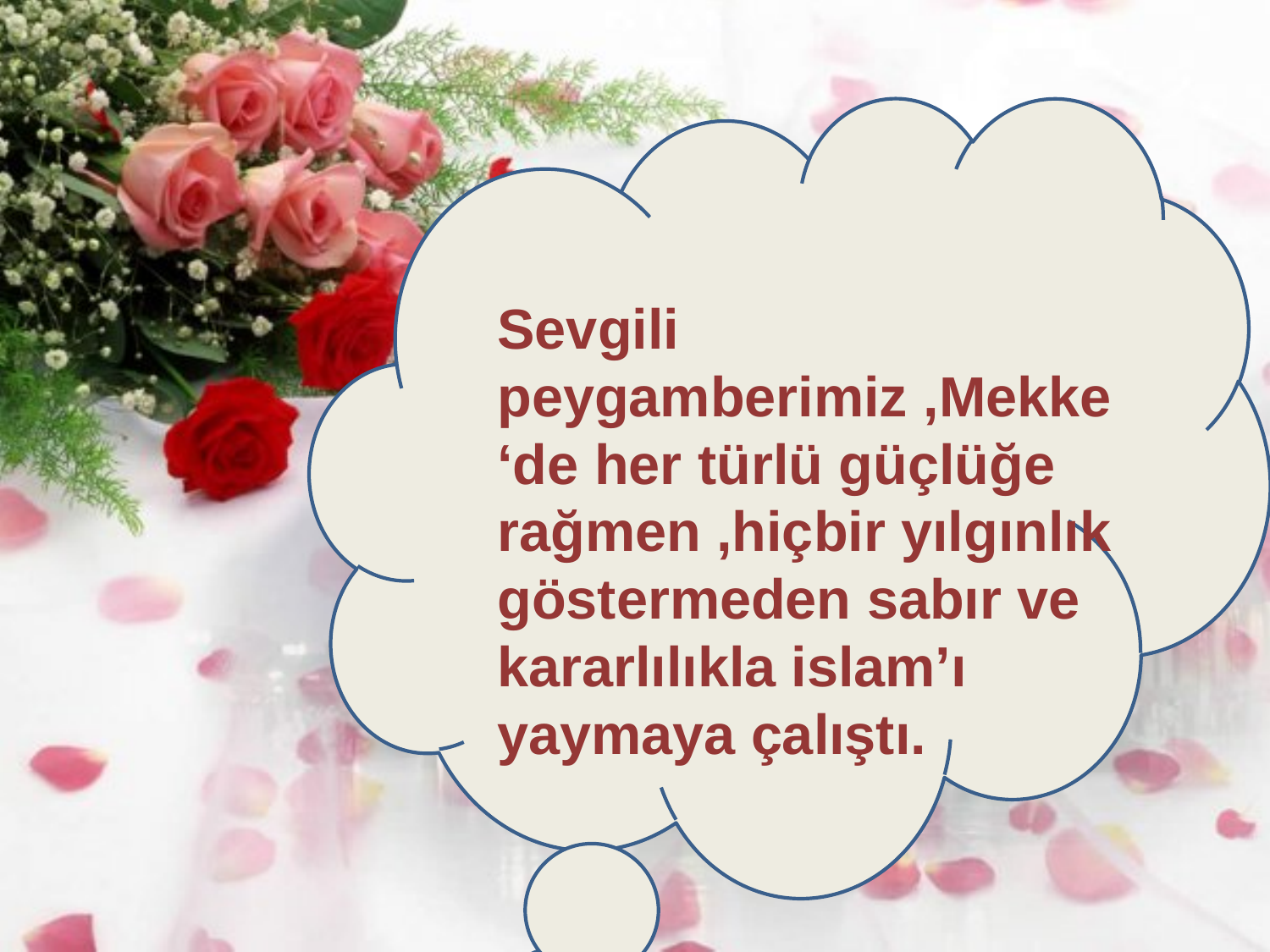

Sevgili peygamberimiz ,Mekke ‘de her türlü güçlüğe rağmen ,hiçbir yılgınlık göstermeden sabır ve kararlılıkla islam’ı yaymaya çalıştı.